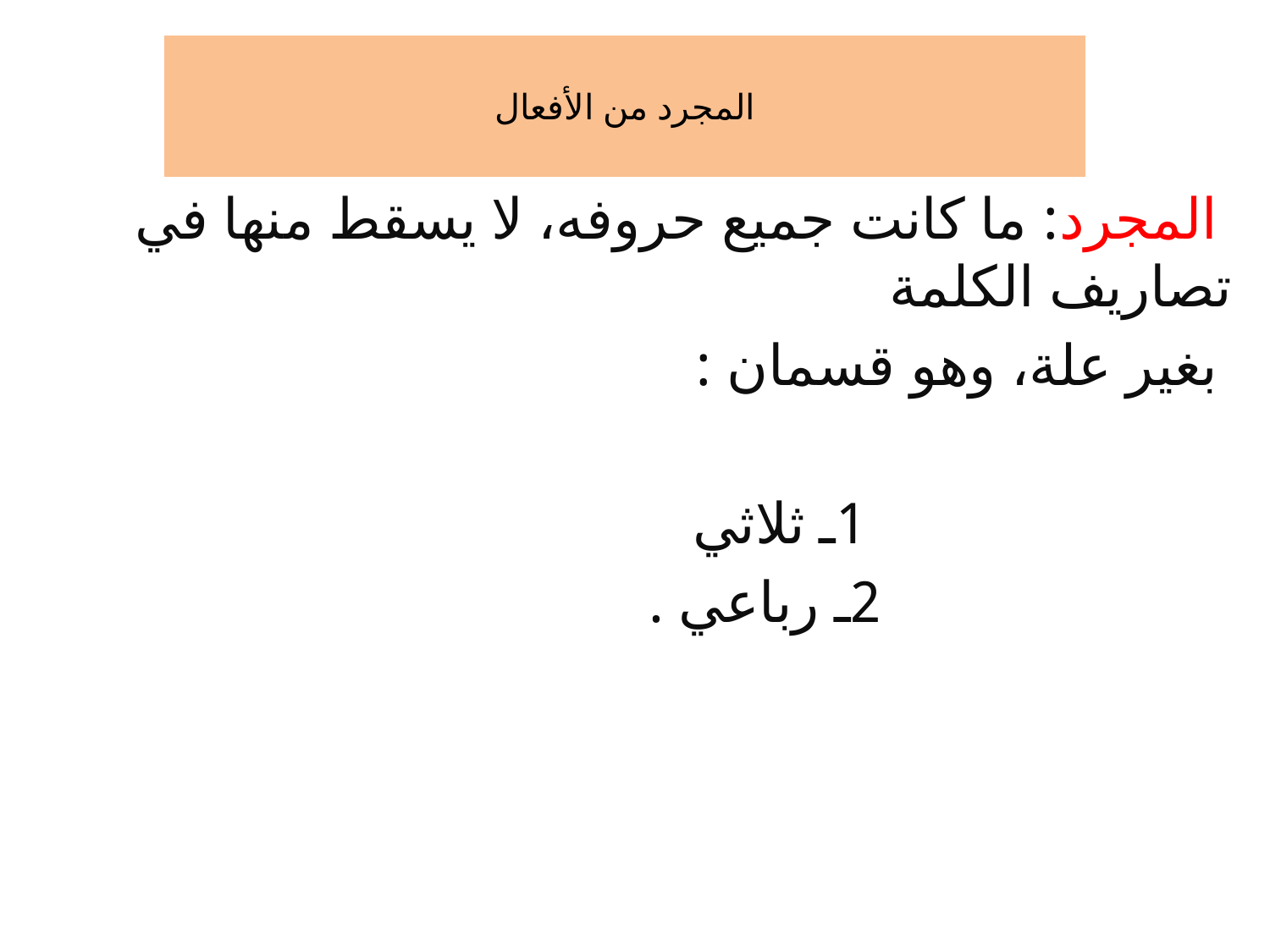

# المجرد من الأفعال
 المجرد: ما كانت جميع حروفه، لا يسقط منها في تصاريف الكلمة
 بغير علة، وهو قسمان :

                         1ـ ثلاثي
                        2ـ رباعي .